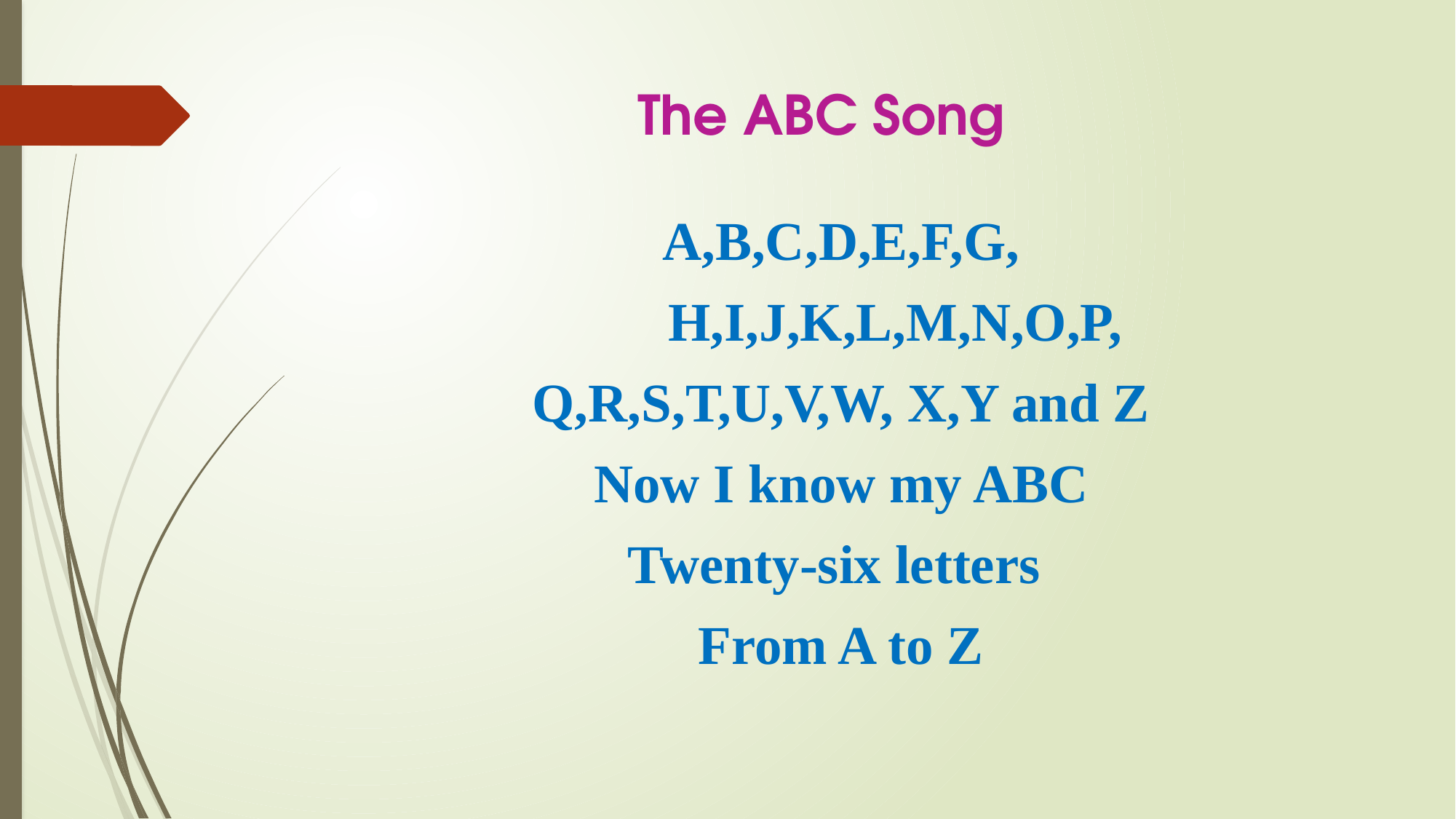

# The ABC Song
A,B,C,D,E,F,G,
        H,I,J,K,L,M,N,O,P,
Q,R,S,T,U,V,W, X,Y and Z
Now I know my ABC
Twenty-six letters
From A to Z